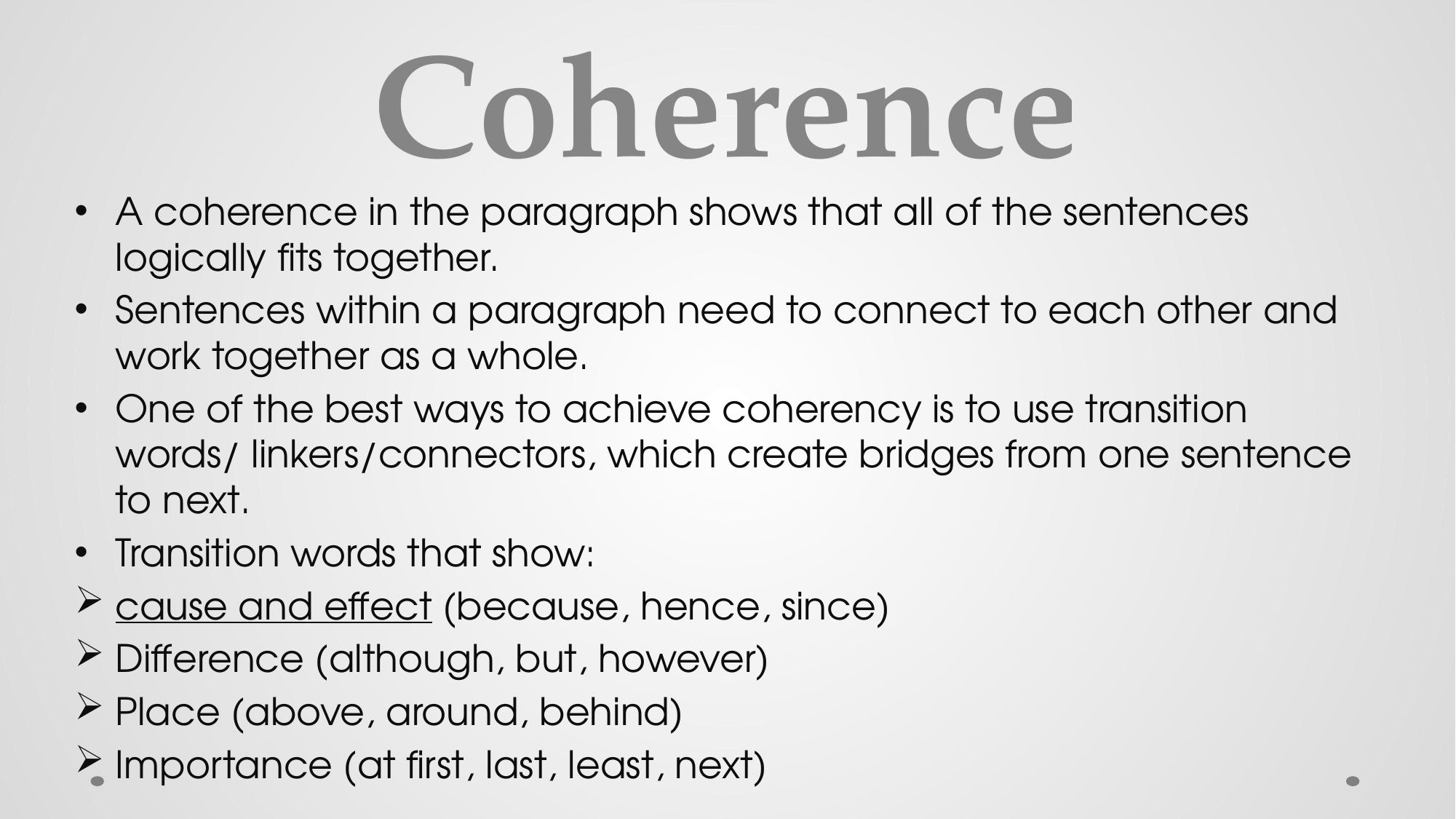

# Coherence
A coherence in the paragraph shows that all of the sentences logically fits together.
Sentences within a paragraph need to connect to each other and work together as a whole.
One of the best ways to achieve coherency is to use transition words/ linkers/connectors, which create bridges from one sentence to next.
Transition words that show:
cause and effect (because, hence, since)
Difference (although, but, however)
Place (above, around, behind)
Importance (at first, last, least, next)